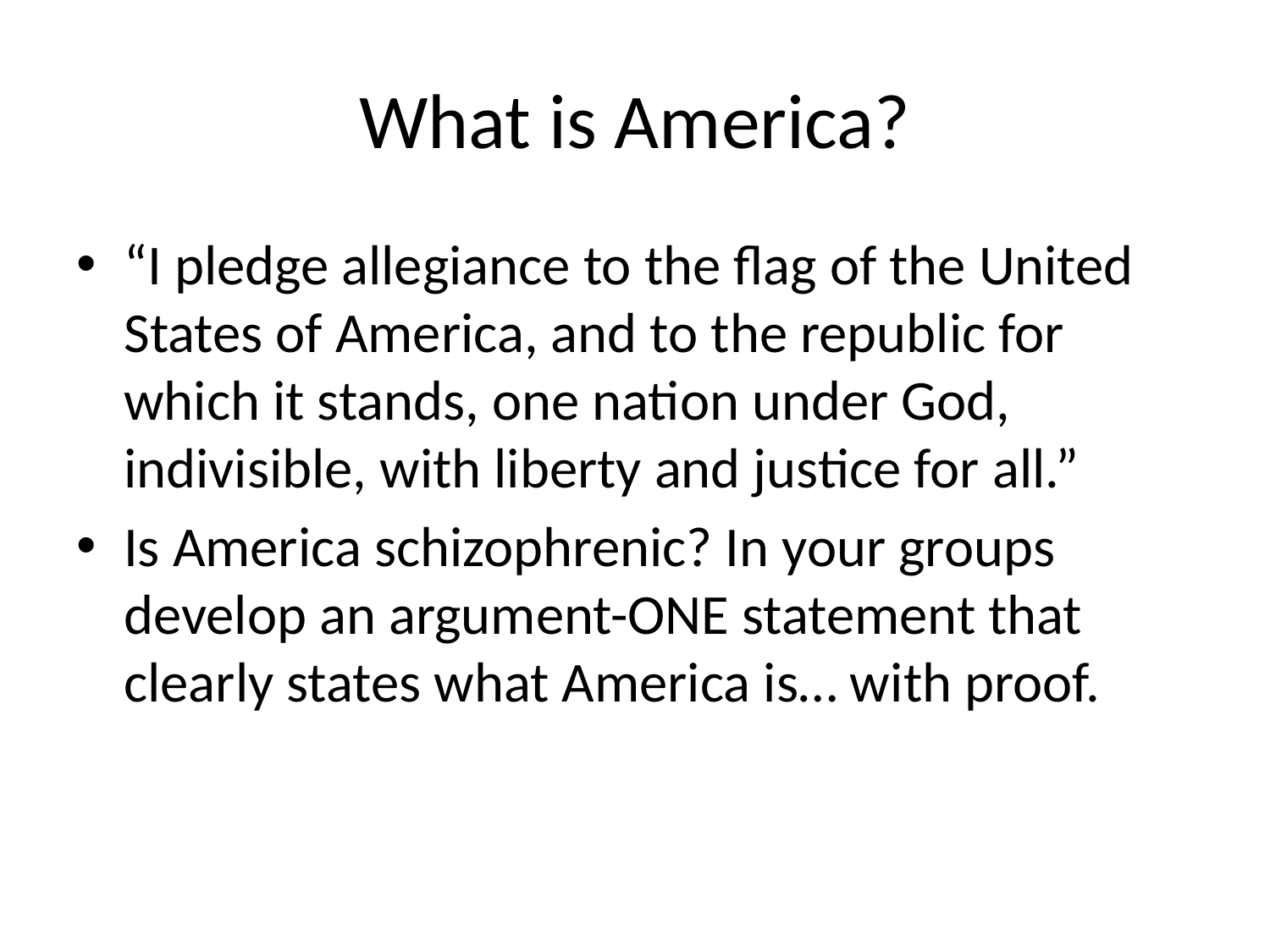

# What is America?
“I pledge allegiance to the flag of the United States of America, and to the republic for which it stands, one nation under God, indivisible, with liberty and justice for all.”
Is America schizophrenic? In your groups develop an argument-ONE statement that clearly states what America is… with proof.